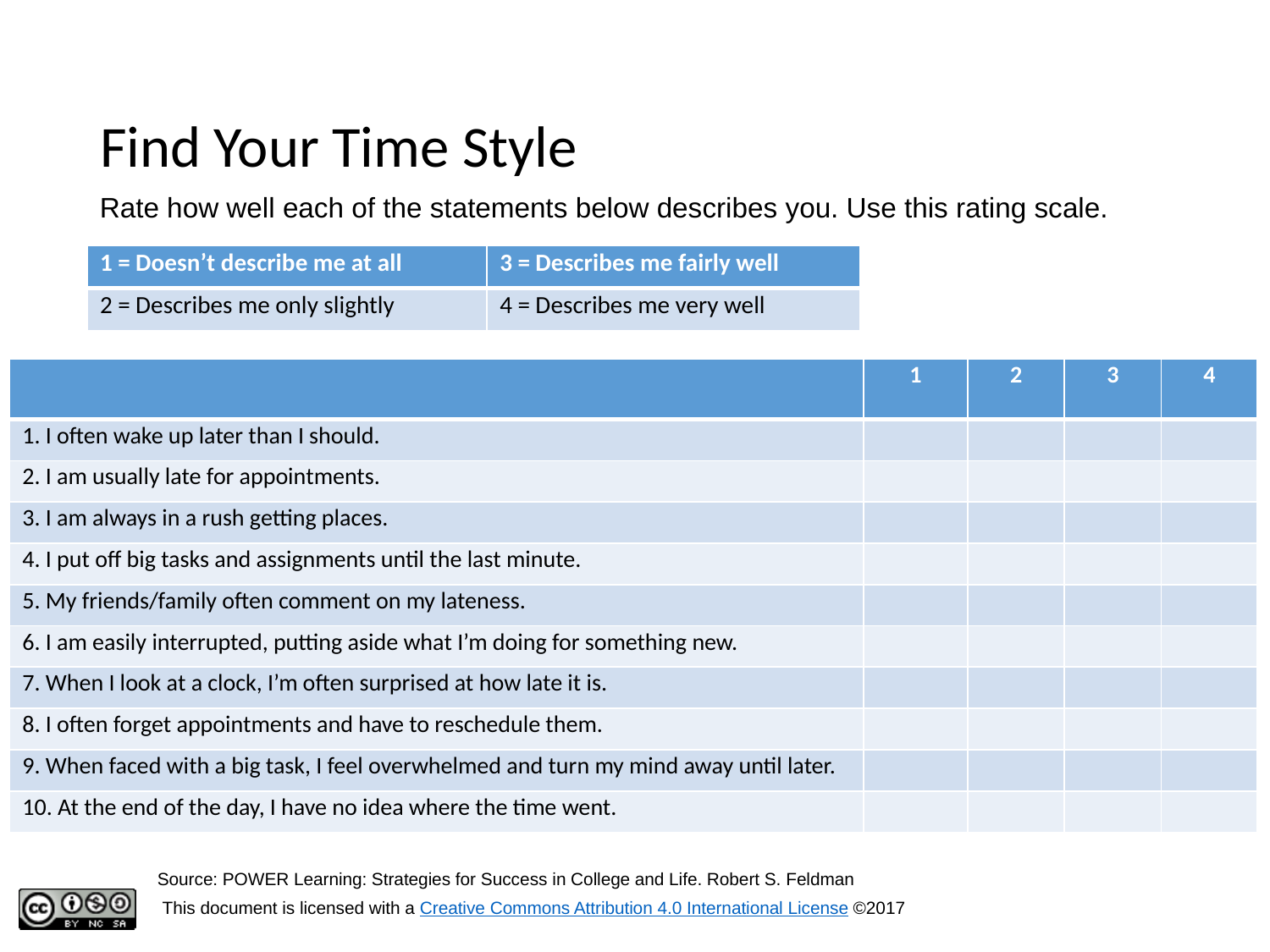

# Find Your Time Style
Rate how well each of the statements below describes you. Use this rating scale.

| 1 = Doesn’t describe me at all | 3 = Describes me fairly well |
| --- | --- |
| 2 = Describes me only slightly | 4 = Describes me very well |
|  | 1 | 2 | 3 | 4 |
| --- | --- | --- | --- | --- |
| 1. I often wake up later than I should. |  |  |  |  |
| 2. I am usually late for appointments. |  |  |  |  |
| 3. I am always in a rush getting places. |  |  |  |  |
| 4. I put off big tasks and assignments until the last minute. |  |  |  |  |
| 5. My friends/family often comment on my lateness. |  |  |  |  |
| 6. I am easily interrupted, putting aside what I’m doing for something new. |  |  |  |  |
| 7. When I look at a clock, I’m often surprised at how late it is. |  |  |  |  |
| 8. I often forget appointments and have to reschedule them. |  |  |  |  |
| 9. When faced with a big task, I feel overwhelmed and turn my mind away until later. |  |  |  |  |
| 10. At the end of the day, I have no idea where the time went. |  |  |  |  |
Source: POWER Learning: Strategies for Success in College and Life. Robert S. Feldman